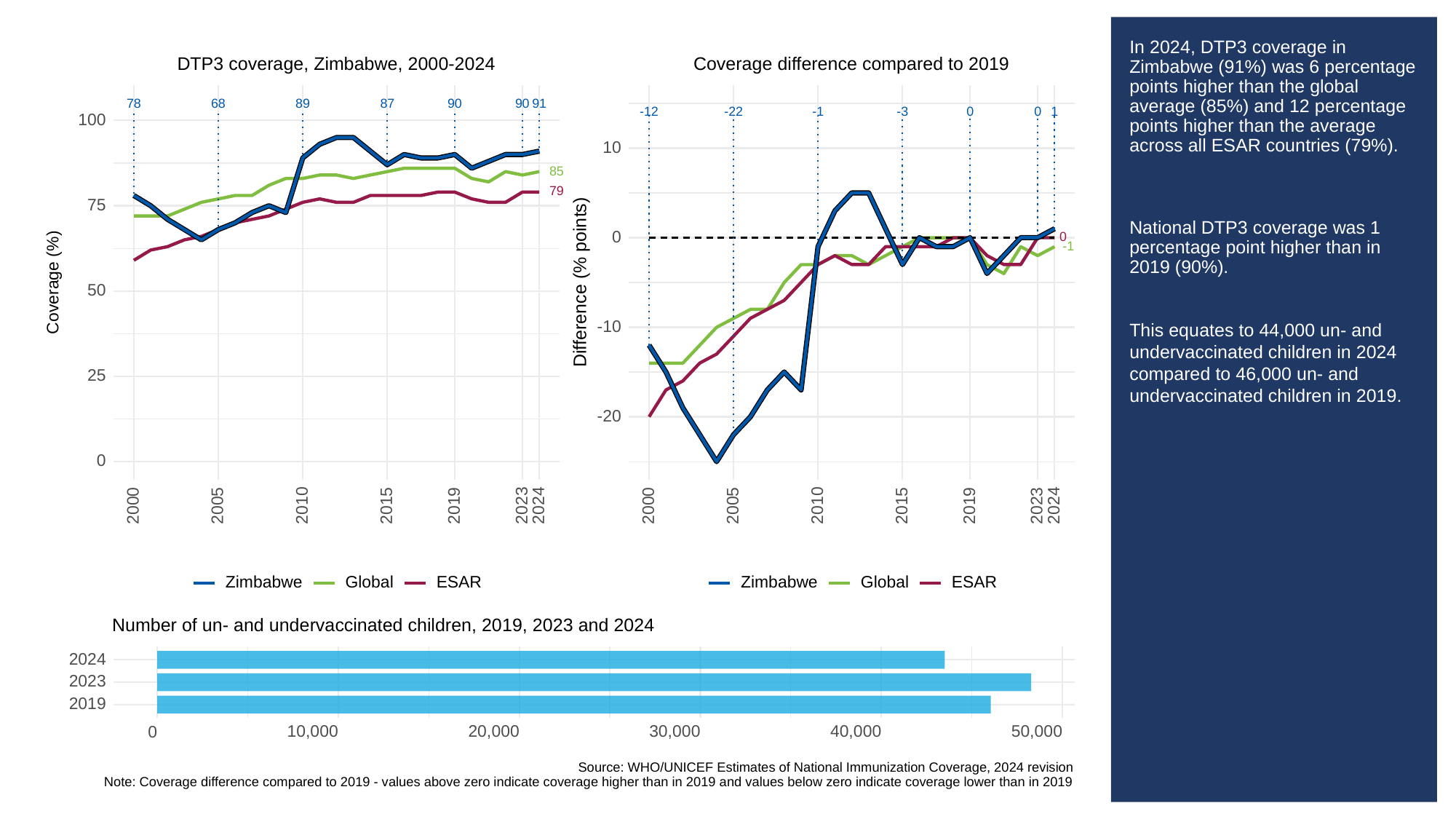

# In 2024, DTP3 coverage in Zimbabwe (91%) was 6 percentage points higher than the global average (85%) and 12 percentage points higher than the average across all ESAR countries (79%).

National DTP3 coverage was 1 percentage point higher than in 2019 (90%).

This equates to 44,000 un- and undervaccinated children in 2024 compared to 46,000 un- and undervaccinated children in 2019.

Coverage difference compared to 2019
DTP3 coverage, Zimbabwe, 2000-2024

78
68
89
87
90
90
91

-3
0
0
-12
-22
-1
1

100

10

85

79

75

0
0

-1

Difference (% points)
Coverage (%)

50

-10

25

-20

0

2023
2023
2000
2005
2010
2015
2019
2024
2000
2005
2010
2015
2019
2024
Global
ESAR
Global
ESAR
Zimbabwe
Zimbabwe

Number of un- and undervaccinated children, 2019, 2023 and 2024

2024

2023

2019

10,000
20,000
30,000
40,000
50,000
0
Source: WHO/UNICEF Estimates of National Immunization Coverage, 2024 revision
Note: Coverage difference compared to 2019 - values above zero indicate coverage higher than in 2019 and values below zero indicate coverage lower than in 2019